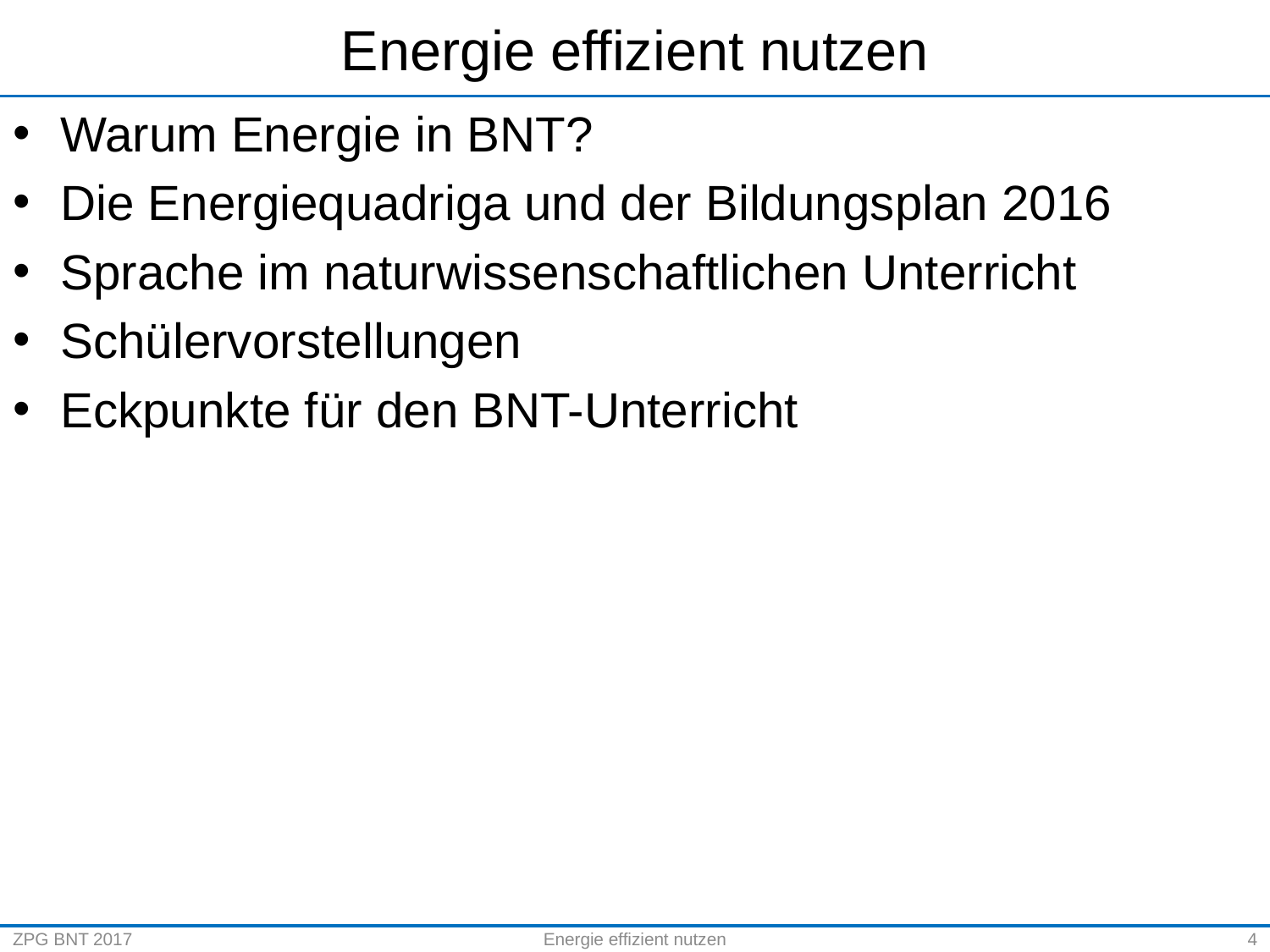

# Energie effizient nutzen
Warum Energie in BNT?
Die Energiequadriga und der Bildungsplan 2016
Sprache im naturwissenschaftlichen Unterricht
Schülervorstellungen
Eckpunkte für den BNT-Unterricht

ZPG BNT 2017
Energie effizient nutzen
4